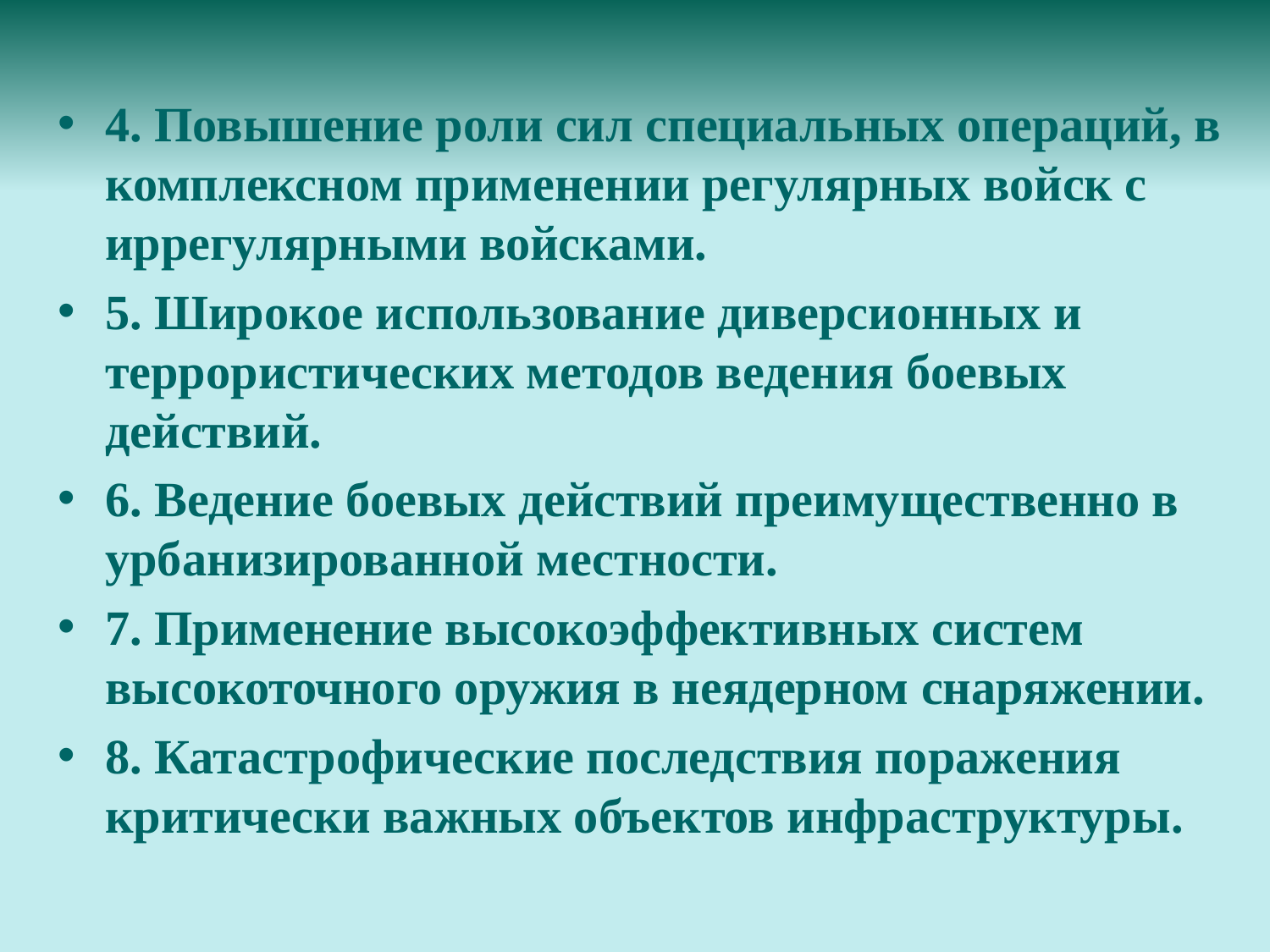

4. Повышение роли сил специальных операций, в комплексном применении регулярных войск с иррегулярными войсками.
5. Широкое использование диверсионных и террористических методов ведения боевых действий.
6. Ведение боевых действий преимущественно в урбанизированной местности.
7. Применение высокоэффективных систем высокоточного оружия в неядерном снаряжении.
8. Катастрофические последствия поражения критически важных объектов инфраструктуры.